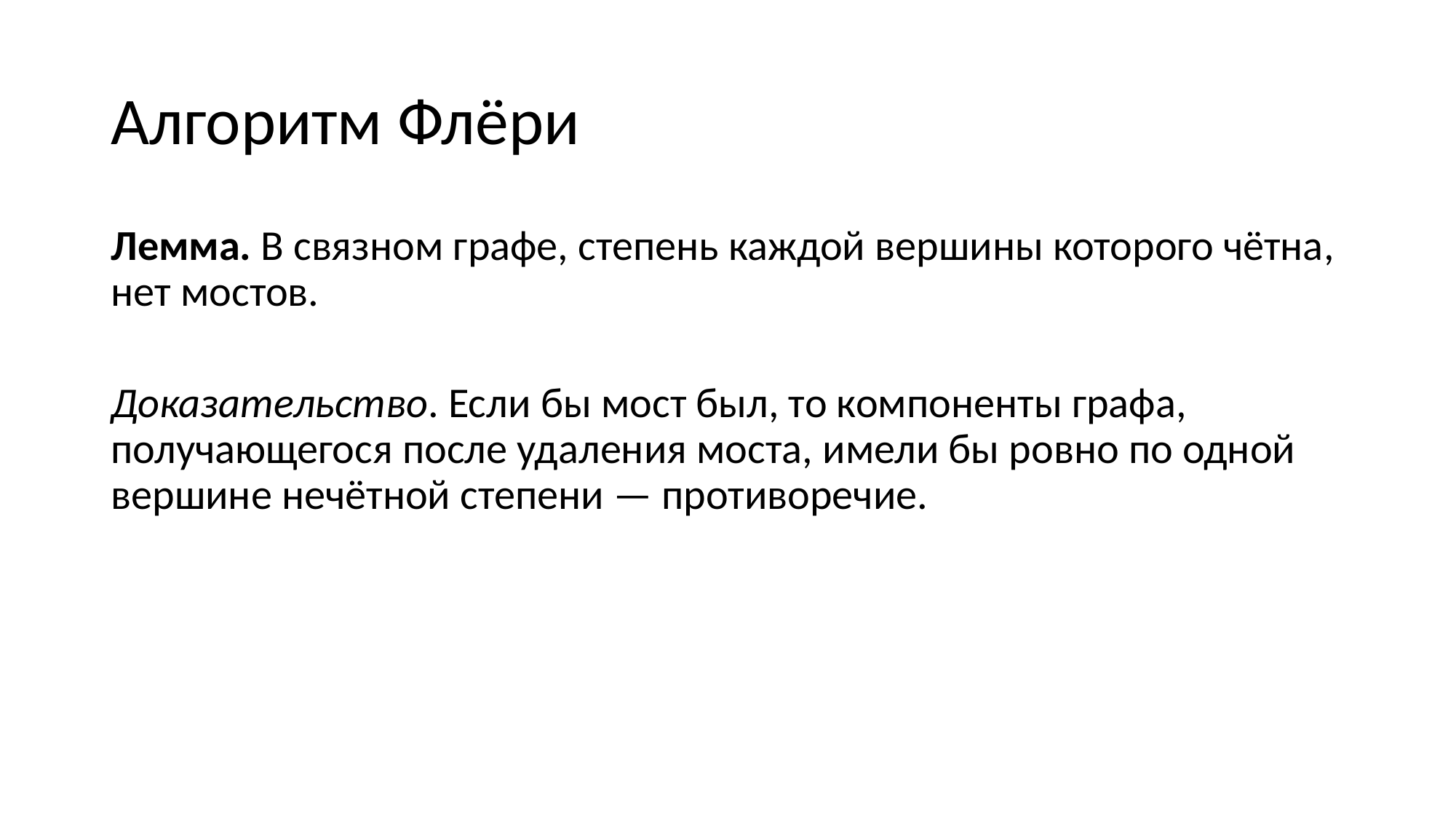

# Алгоритм Флёри
Лемма. В связном графе, степень каждой вершины которого чётна, нет мостов.
Доказательство. Если бы мост был, то компоненты графа, получающегося после удаления моста, имели бы ровно по одной вершине нечётной степени — противоречие.